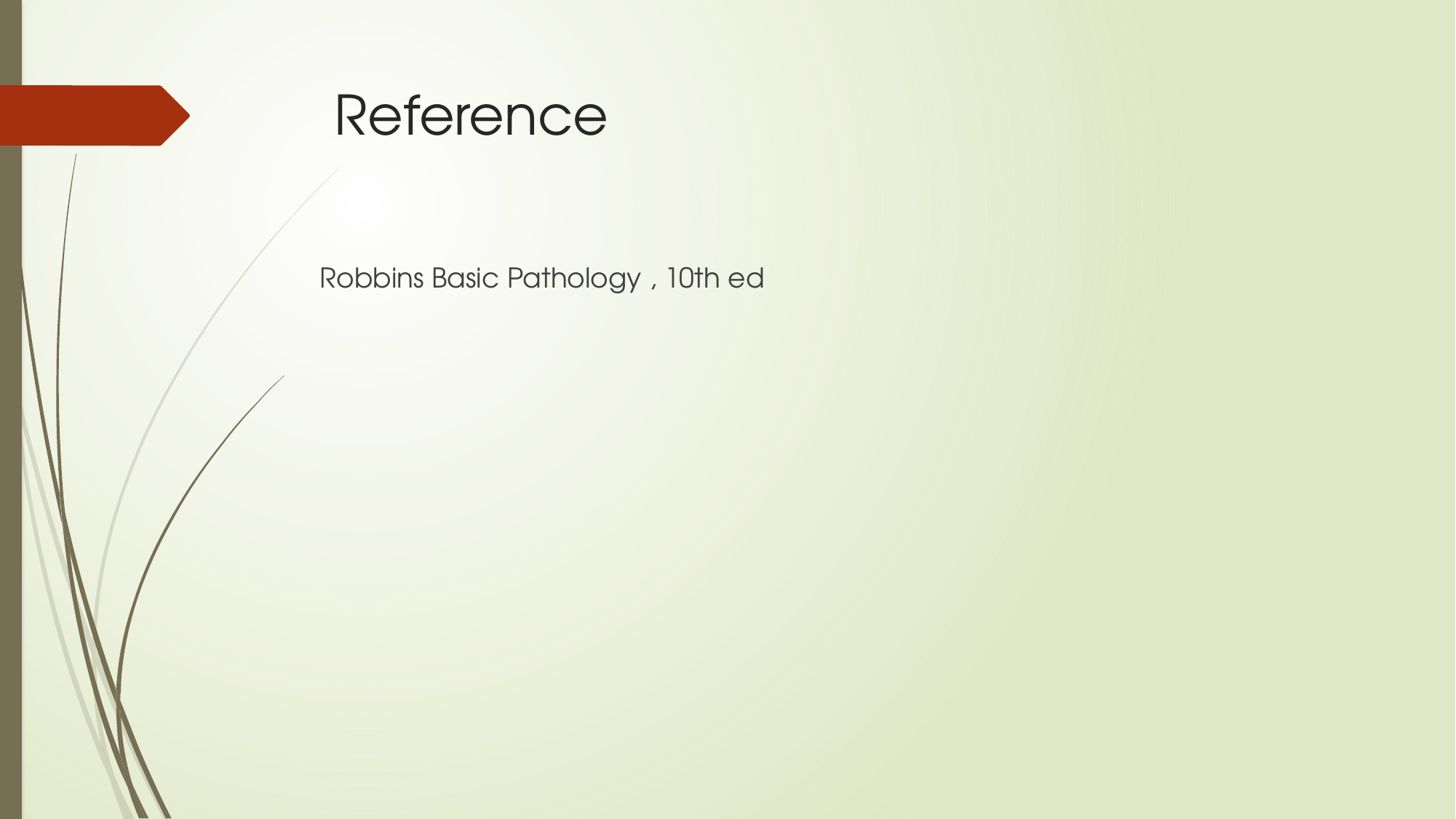

# Reference
Robbins Basic Pathology , 10th ed